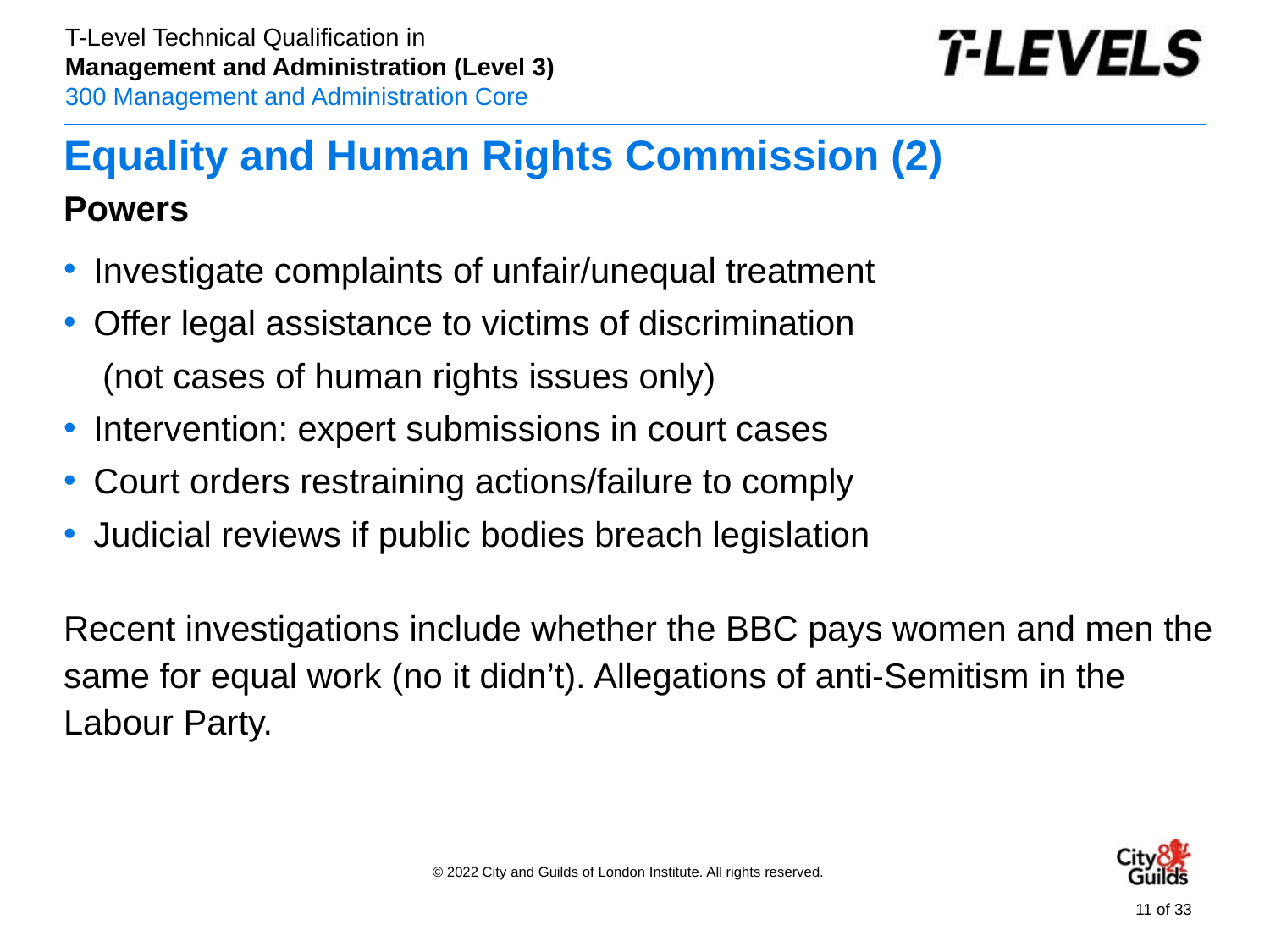

# Equality and Human Rights Commission (2)
Powers
Investigate complaints of unfair/unequal treatment
Offer legal assistance to victims of discrimination
    (not cases of human rights issues only)
Intervention: expert submissions in court cases
Court orders restraining actions/failure to comply
Judicial reviews if public bodies breach legislation

Recent investigations include whether the BBC pays women and men the same for equal work (no it didn’t). Allegations of anti-Semitism in the Labour Party.